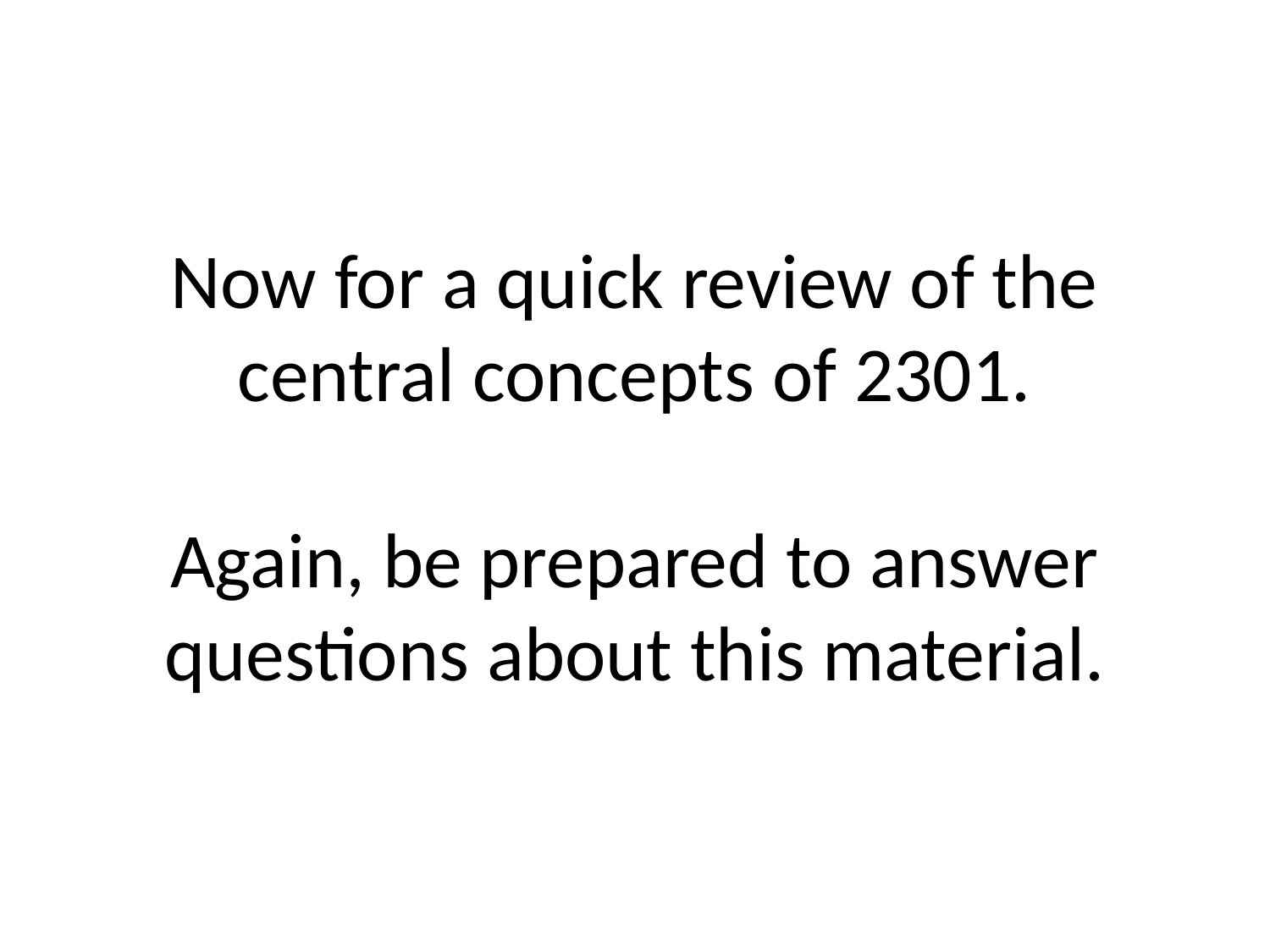

# Now for a quick review of the central concepts of 2301. Again, be prepared to answer questions about this material.